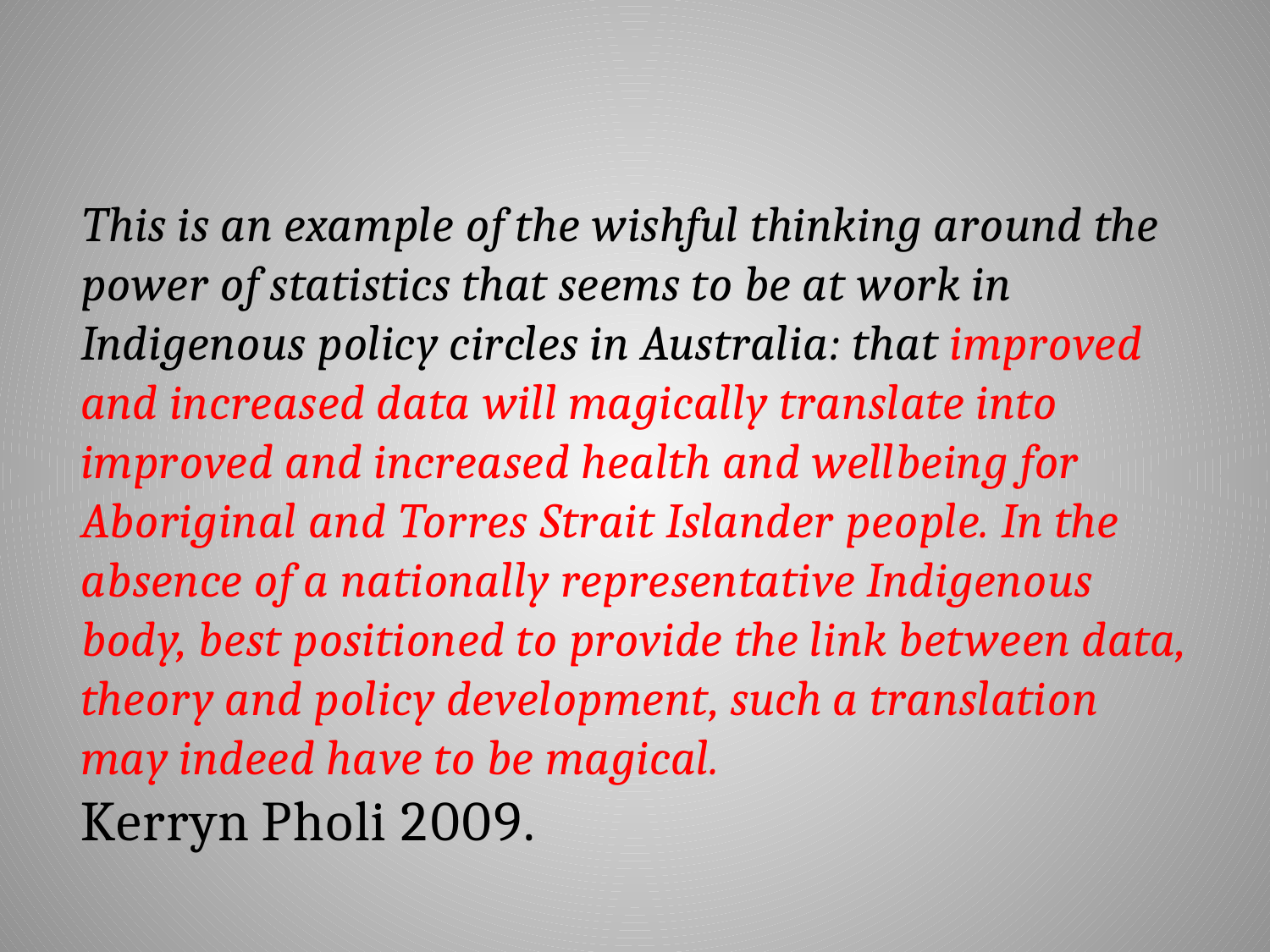

This is an example of the wishful thinking around the power of statistics that seems to be at work in Indigenous policy circles in Australia: that improved and increased data will magically translate into improved and increased health and wellbeing for Aboriginal and Torres Strait Islander people. In the absence of a nationally representative Indigenous body, best positioned to provide the link between data,
theory and policy development, such a translation may indeed have to be magical.
Kerryn Pholi 2009.